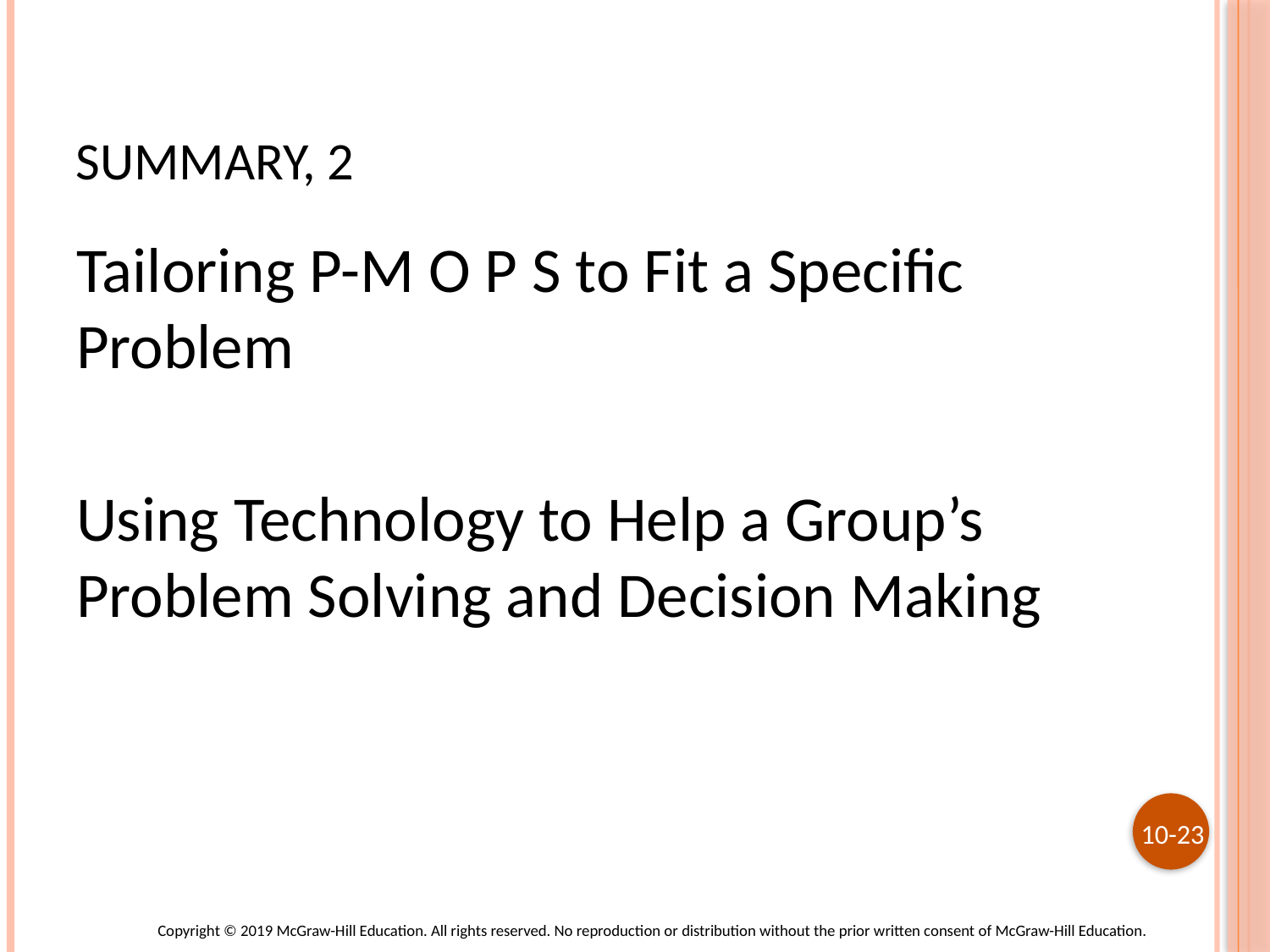

# Summary, 2
Tailoring P-M O P S to Fit a Specific Problem

Using Technology to Help a Group’s Problem Solving and Decision Making